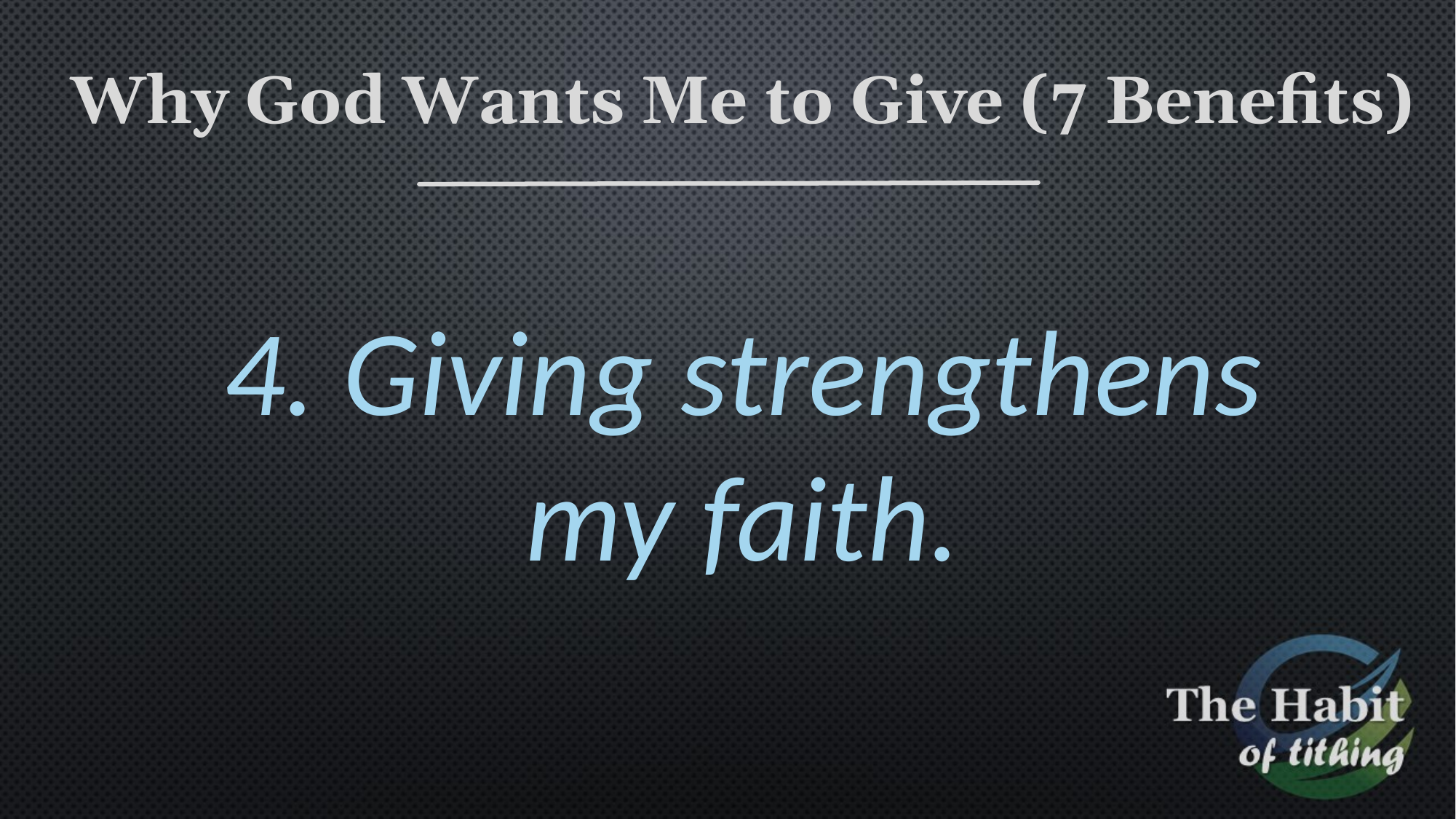

Why God Wants Me to Give (7 Benefits)
4. Giving strengthens my faith.